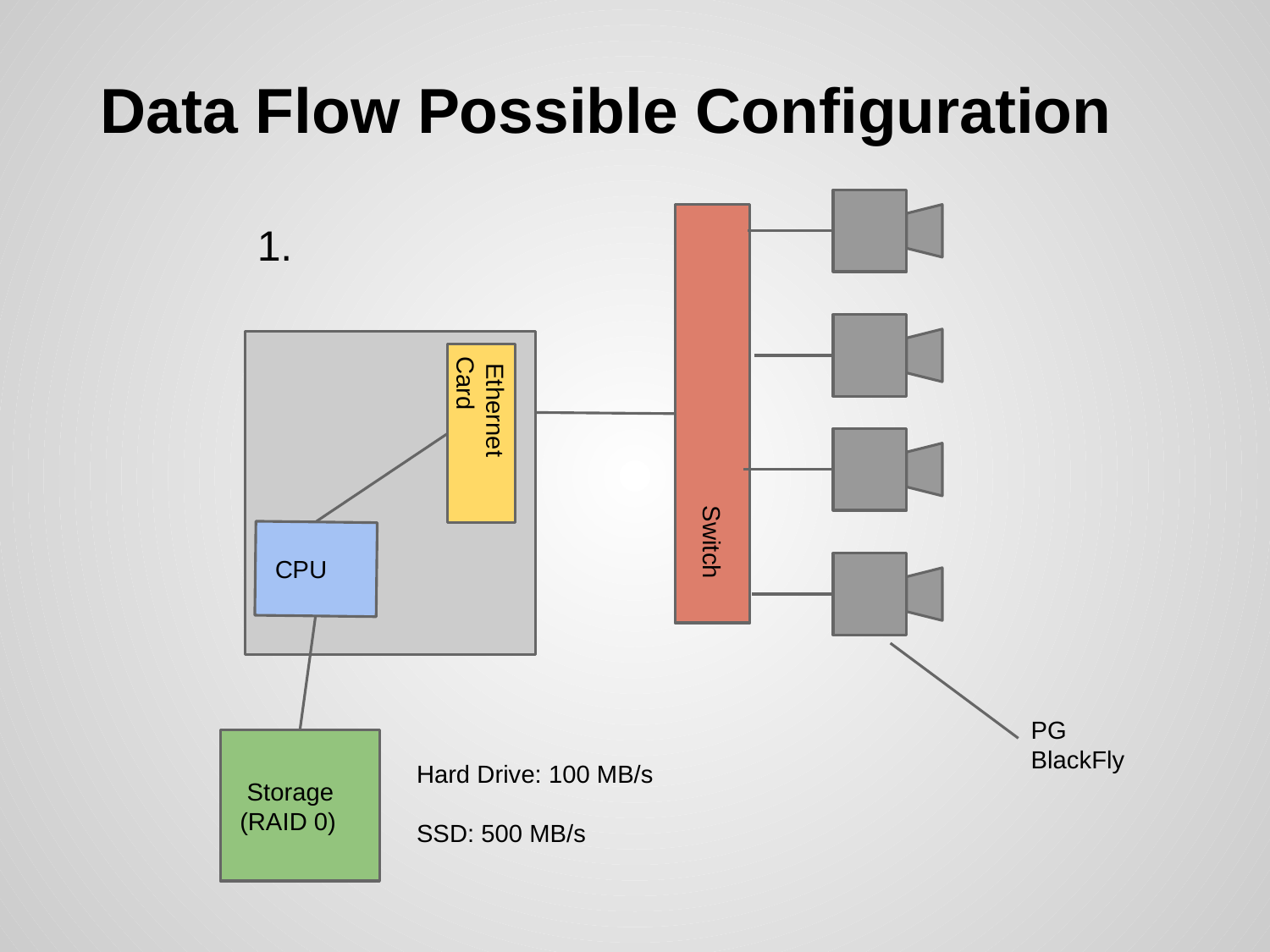

# Data Flow Possible Configuration

1.

 Ethernet Card
 CPU
		     Switch

PG BlackFly

Hard Drive: 100 MB/s

SSD: 500 MB/s
  Storage
 (RAID 0)